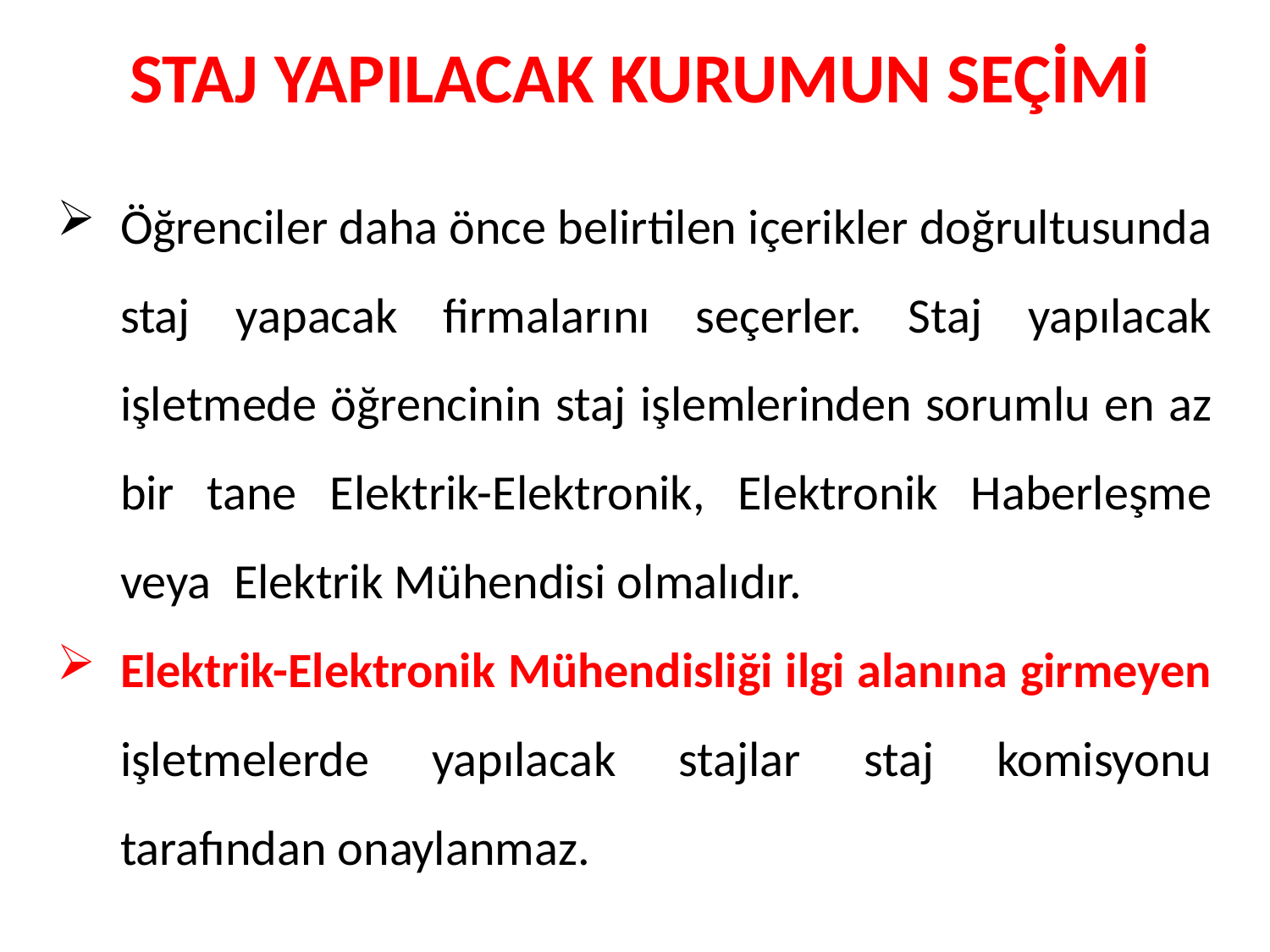

STAJ YAPILACAK KURUMUN SEÇİMİ
Öğrenciler daha önce belirtilen içerikler doğrultusunda staj yapacak firmalarını seçerler. Staj yapılacak işletmede öğrencinin staj işlemlerinden sorumlu en az bir tane Elektrik-Elektronik, Elektronik Haberleşme veya  Elektrik Mühendisi olmalıdır.
Elektrik-Elektronik Mühendisliği ilgi alanına girmeyen işletmelerde yapılacak stajlar staj komisyonu tarafından onaylanmaz.